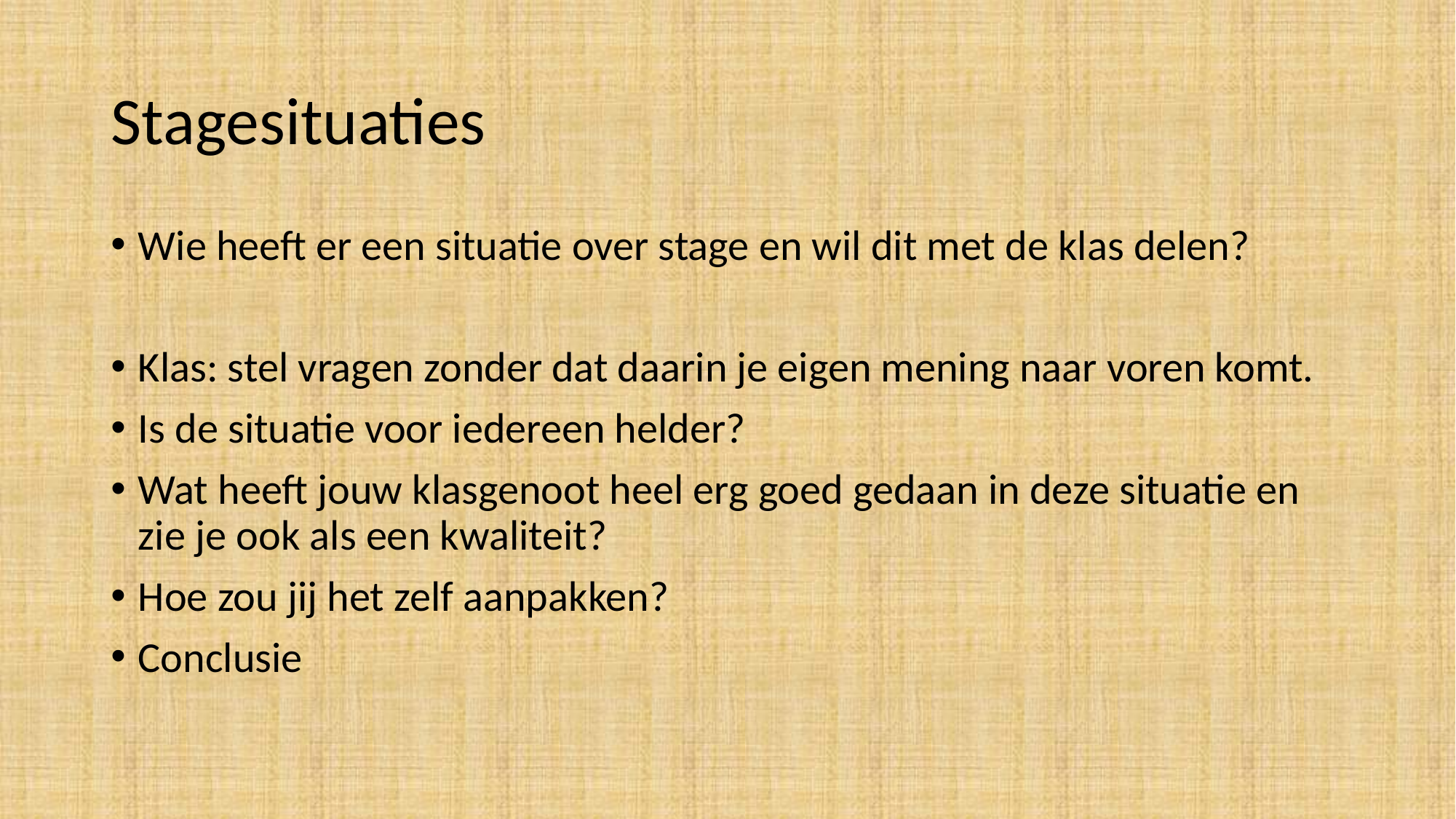

# Stagesituaties
Wie heeft er een situatie over stage en wil dit met de klas delen?

Klas: stel vragen zonder dat daarin je eigen mening naar voren komt.
Is de situatie voor iedereen helder?
Wat heeft jouw klasgenoot heel erg goed gedaan in deze situatie en zie je ook als een kwaliteit?
Hoe zou jij het zelf aanpakken?
Conclusie